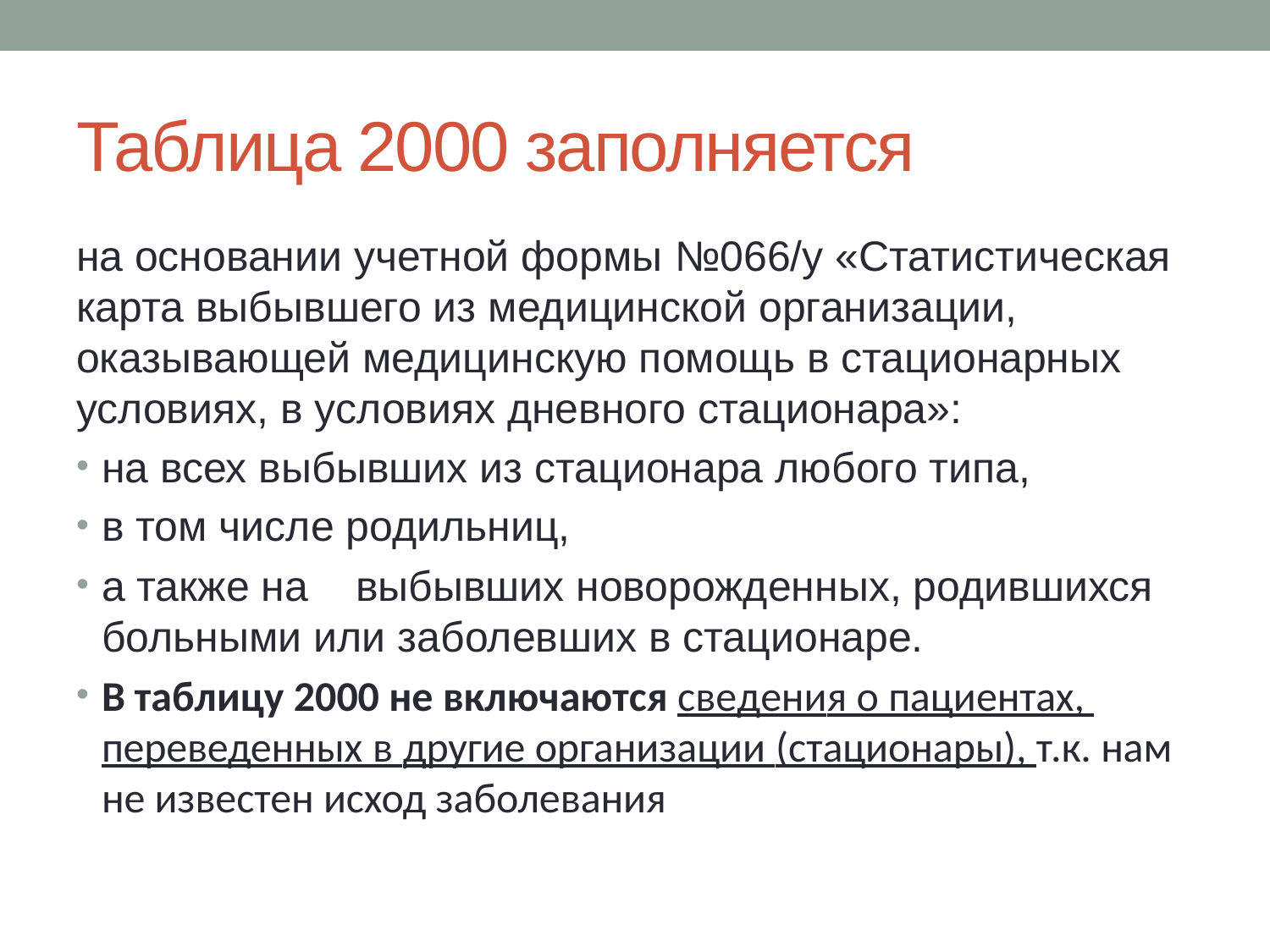

# Таблица 2000 заполняется
на основании учетной формы №066/у «Статистическая карта выбывшего из медицинской организации, оказывающей медицинскую помощь в стационарных условиях, в условиях дневного стационара»:
на всех выбывших из стационара любого типа,
в том числе родильниц,
а также на	выбывших новорожденных, родившихся больными или заболевших в стационаре.
В таблицу 2000 не включаются сведения о пациентах,  переведенных в другие организации (стационары), т.к. нам не известен исход заболевания